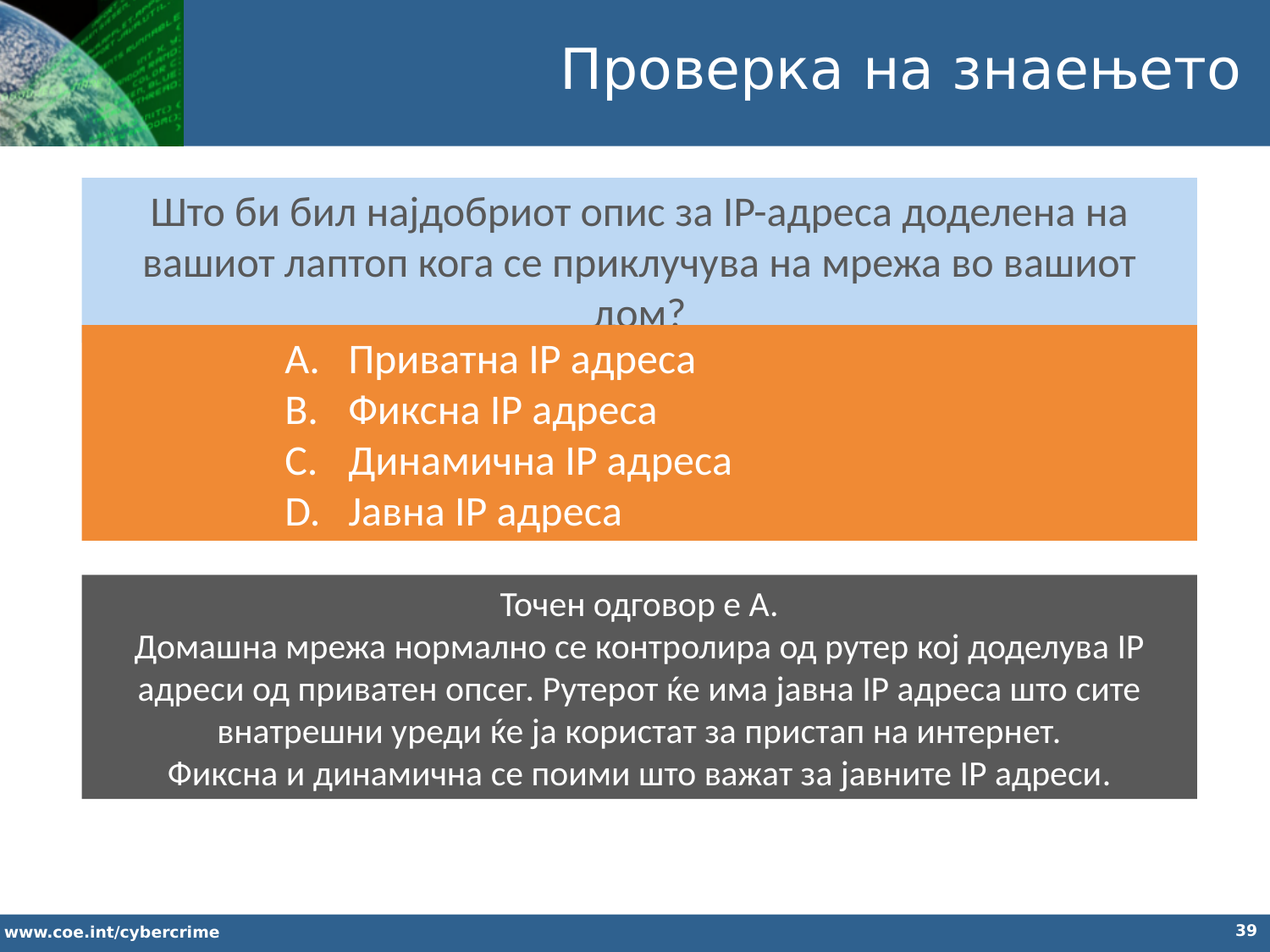

Проверка на знаењето
Што би бил најдобриот опис за IP-адреса доделена на вашиот лаптоп кога се приклучува на мрежа во вашиот дом?
Приватна IP адреса
Фиксна IP адреса
Динамична IP адреса
Јавна IP адреса
Точен одговор е А.
Домашна мрежа нормално се контролира од рутер кој доделува IP адреси од приватен опсег. Рутерот ќе има јавна IP адреса што сите внатрешни уреди ќе ја користат за пристап на интернет.
Фиксна и динамична се поими што важат за јавните IP адреси.